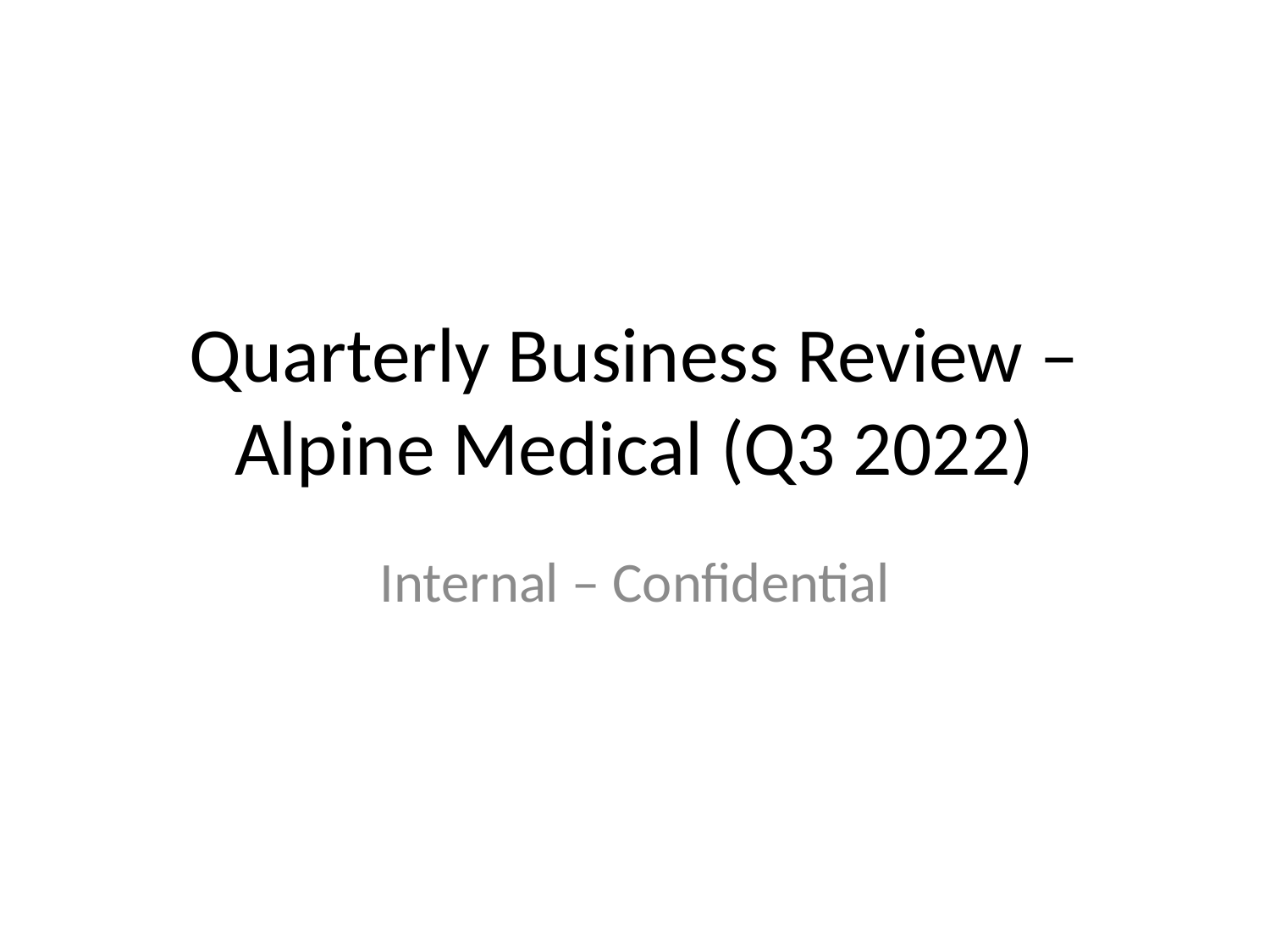

# Quarterly Business Review – Alpine Medical (Q3 2022)
Internal – Confidential